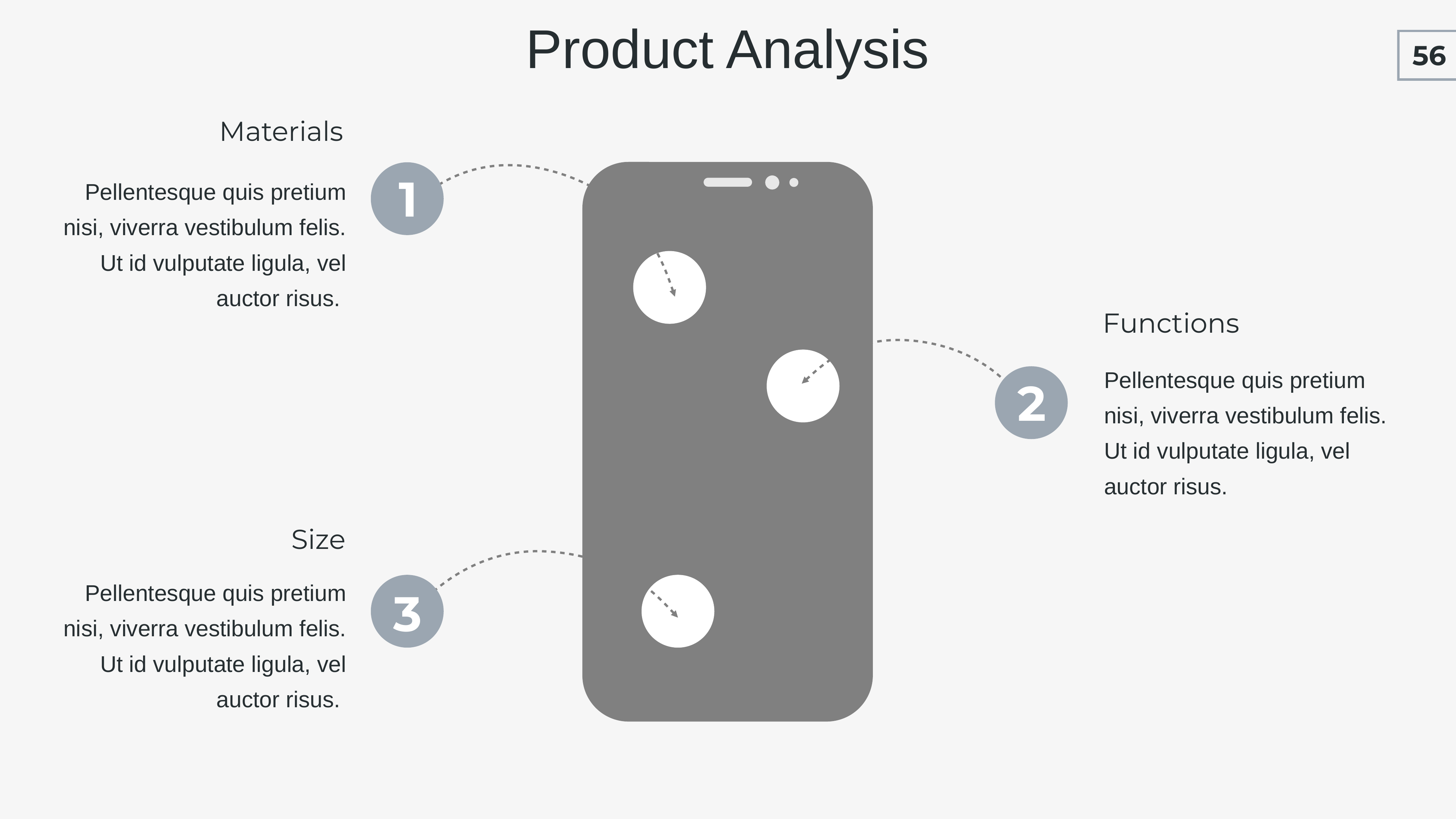

Product Analysis
56
Materials

1
Pellentesque quis pretium nisi, viverra vestibulum felis. Ut id vulputate ligula, vel auctor risus.

Functions

Pellentesque quis pretium nisi, viverra vestibulum felis. Ut id vulputate ligula, vel auctor risus.

2
Size

Pellentesque quis pretium nisi, viverra vestibulum felis. Ut id vulputate ligula, vel auctor risus.

3